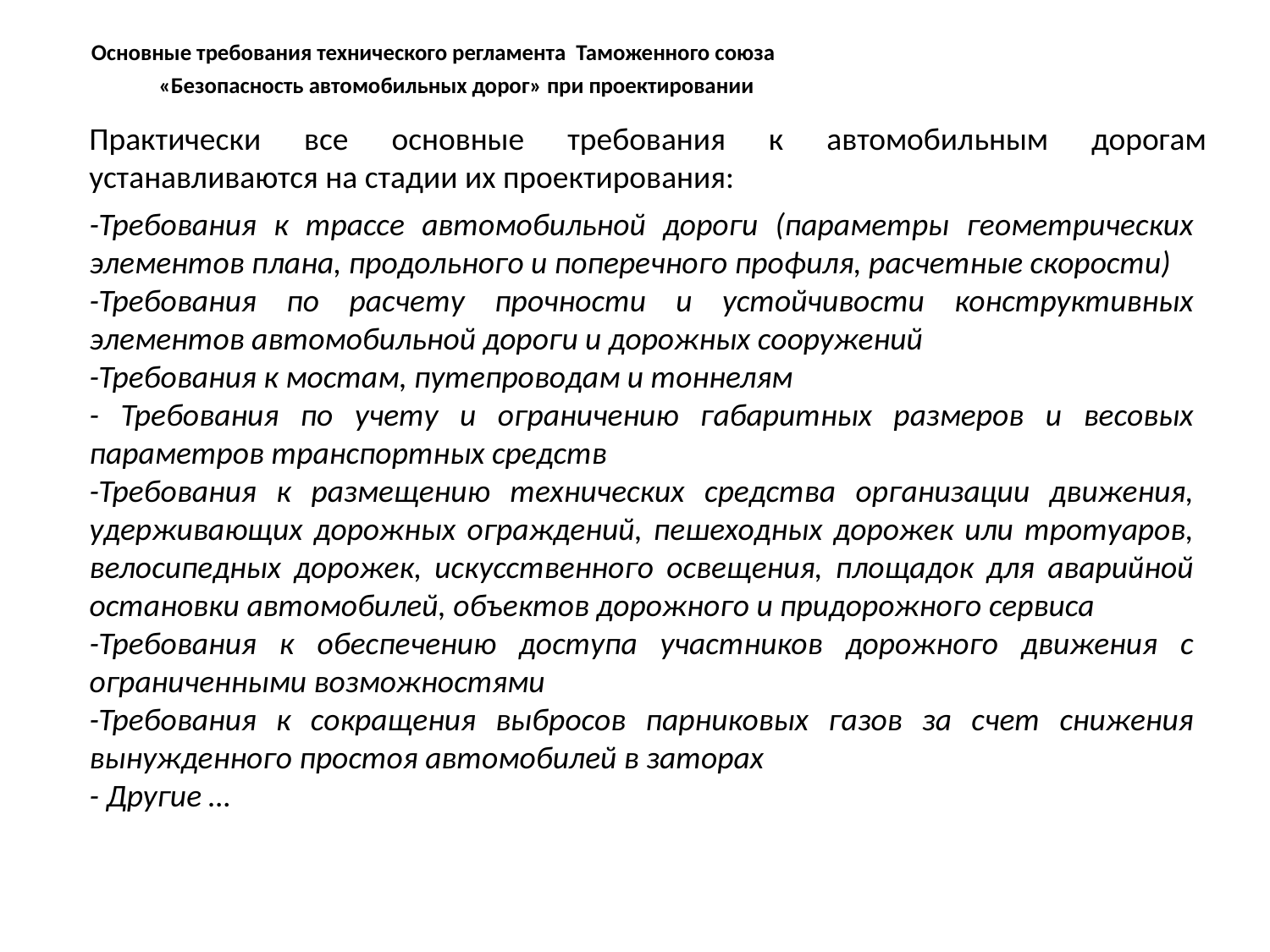

Основные требования технического регламента  Таможенного союза «Безопасность автомобильных дорог» при проектировании
Практически все основные требования к автомобильным дорогам устанавливаются на стадии их проектирования:
-Требования к трассе автомобильной дороги (параметры геометрических элементов плана, продольного и поперечного профиля, расчетные скорости)
-Требования по расчету прочности и устойчивости конструктивных элементов автомобильной дороги и дорожных сооружений
-Требования к мостам, путепроводам и тоннелям
- Требования по учету и ограничению габаритных размеров и весовых параметров транспортных средств
-Требования к размещению технических средства организации движения, удерживающих дорожных ограждений, пешеходных дорожек или тротуаров, велосипедных дорожек, искусственного освещения, площадок для аварийной остановки автомобилей, объектов дорожного и придорожного сервиса
-Требования к обеспечению доступа участников дорожного движения с ограниченными возможностями
-Требования к сокращения выбросов парниковых газов за счет снижения вынужденного простоя автомобилей в заторах
- Другие …